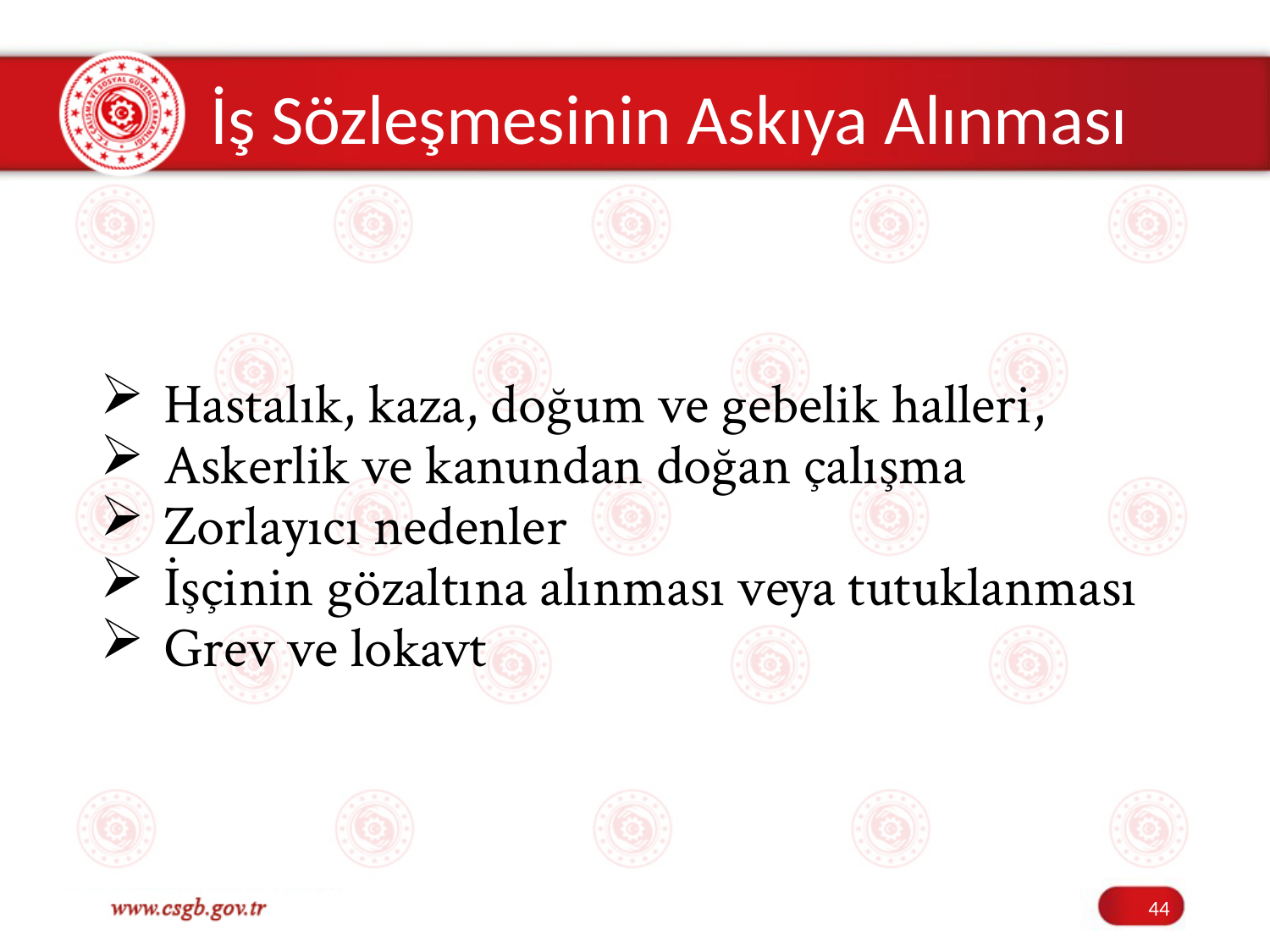

# İş Sözleşmesinin Askıya Alınması

Hastalık, kaza, doğum ve gebelik halleri,
Askerlik ve kanundan doğan çalışma
Zorlayıcı nedenler
İşçinin gözaltına alınması veya tutuklanması
Grev ve lokavt

44